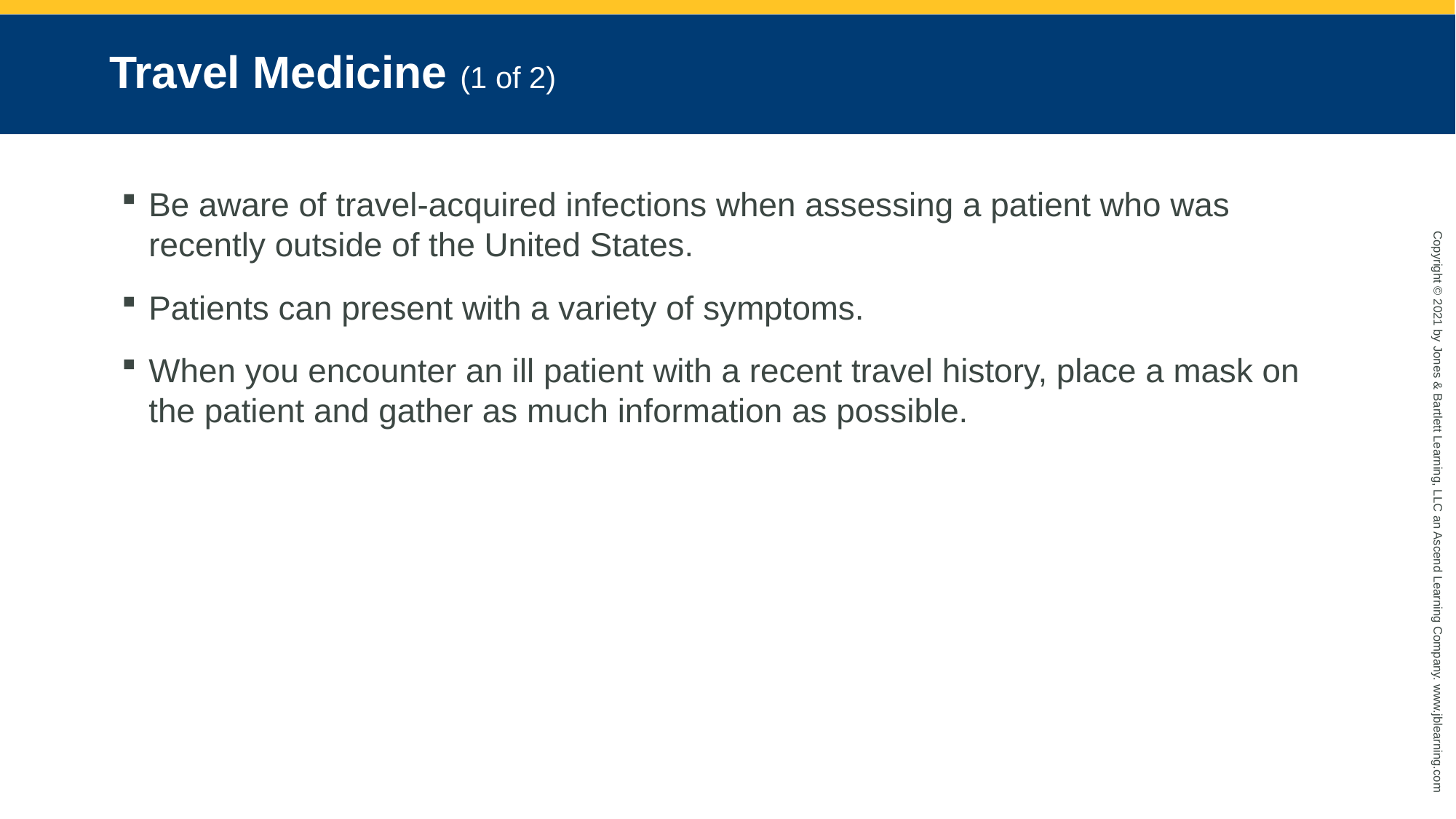

# Travel Medicine (1 of 2)
Be aware of travel-acquired infections when assessing a patient who was recently outside of the United States.
Patients can present with a variety of symptoms.
When you encounter an ill patient with a recent travel history, place a mask on the patient and gather as much information as possible.